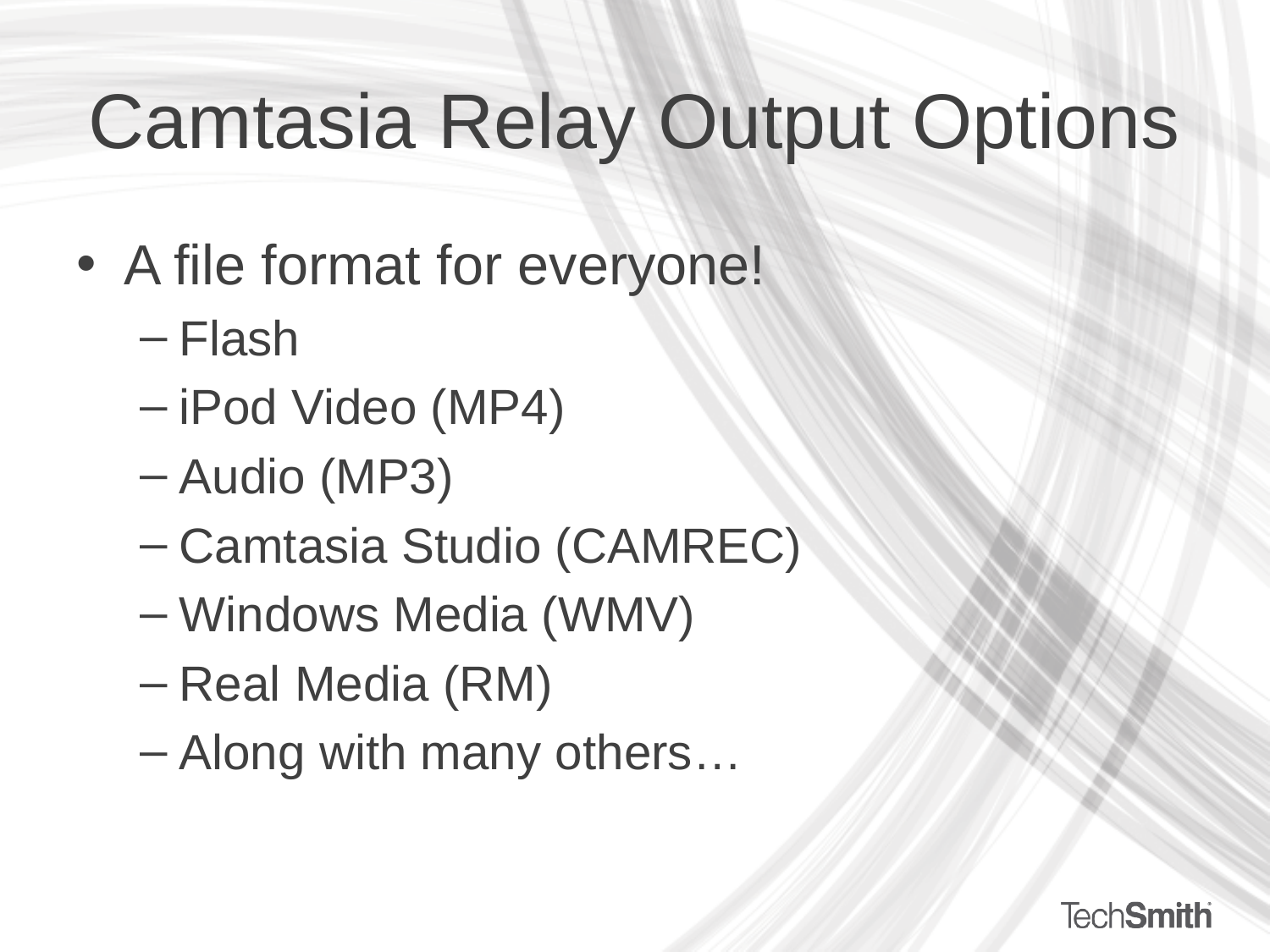

# Camtasia Relay Output Options
A file format for everyone!
Flash
iPod Video (MP4)
Audio (MP3)
Camtasia Studio (CAMREC)
Windows Media (WMV)
Real Media (RM)
Along with many others…